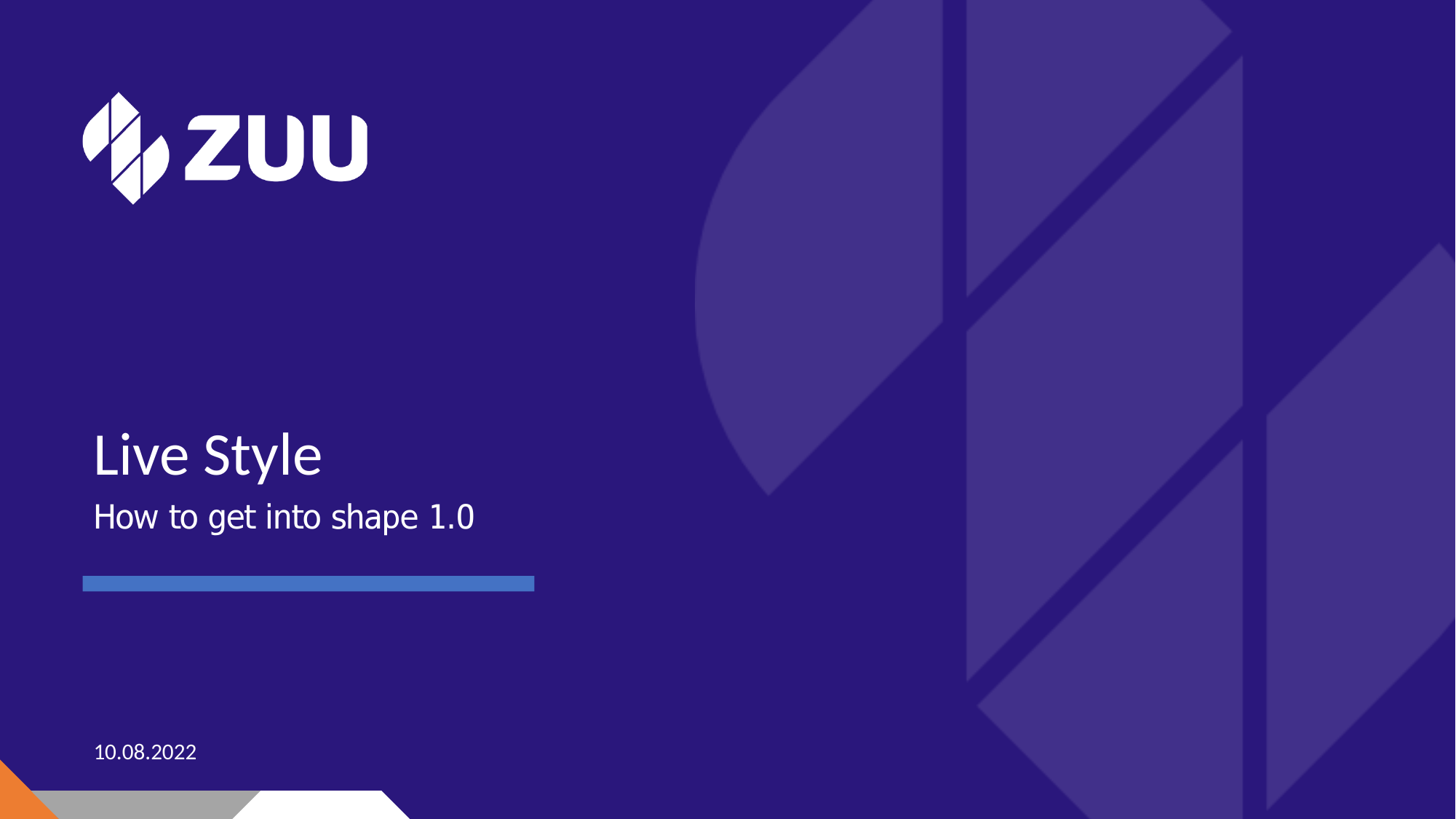

# Live Style
How to get into shape 1.0
10.08.2022